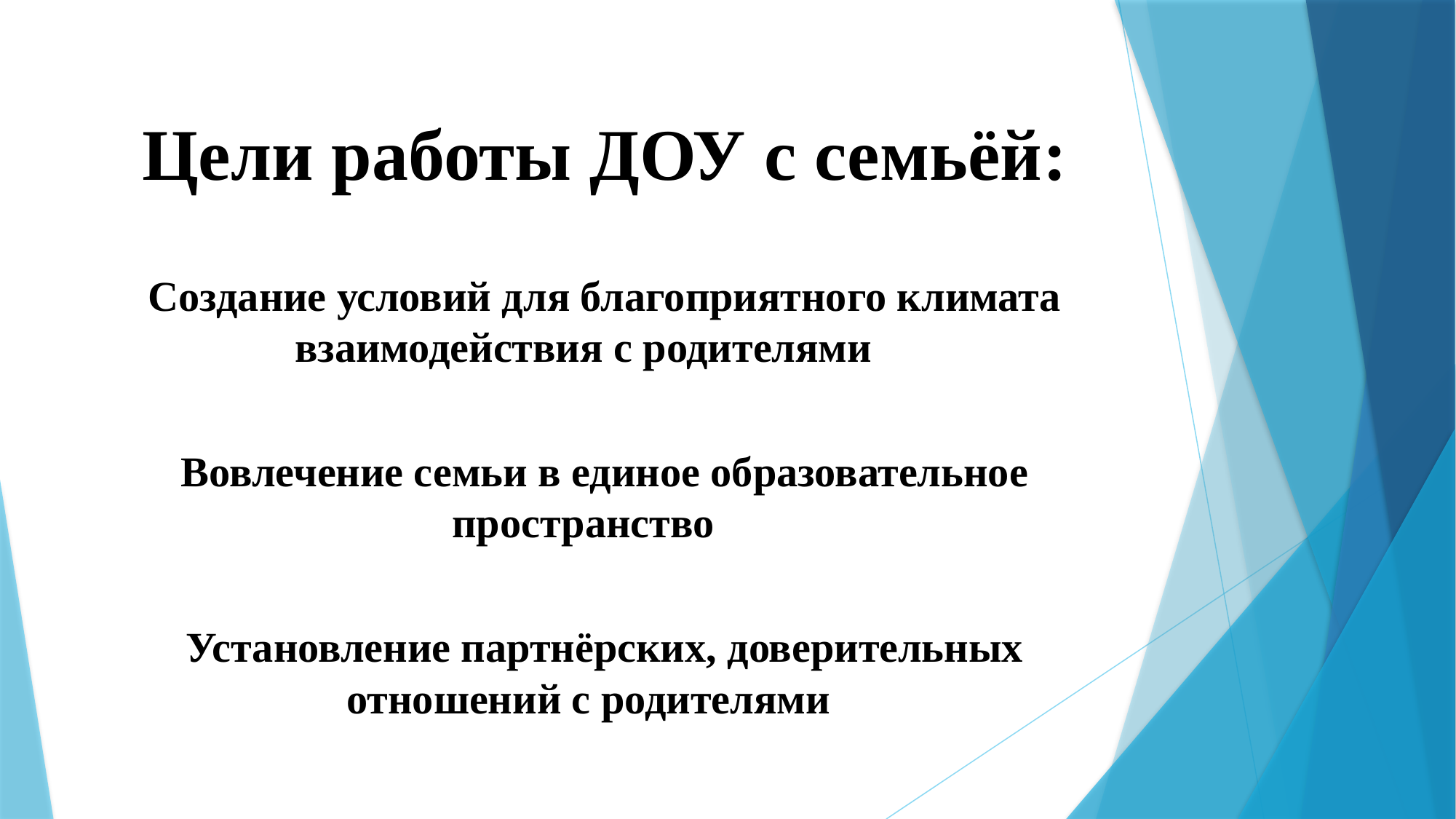

Цели работы ДОУ с семьёй:

Создание условий для благоприятного климата взаимодействия с родителями

Вовлечение семьи в единое образовательное пространство

Установление партнёрских, доверительных отношений с родителями